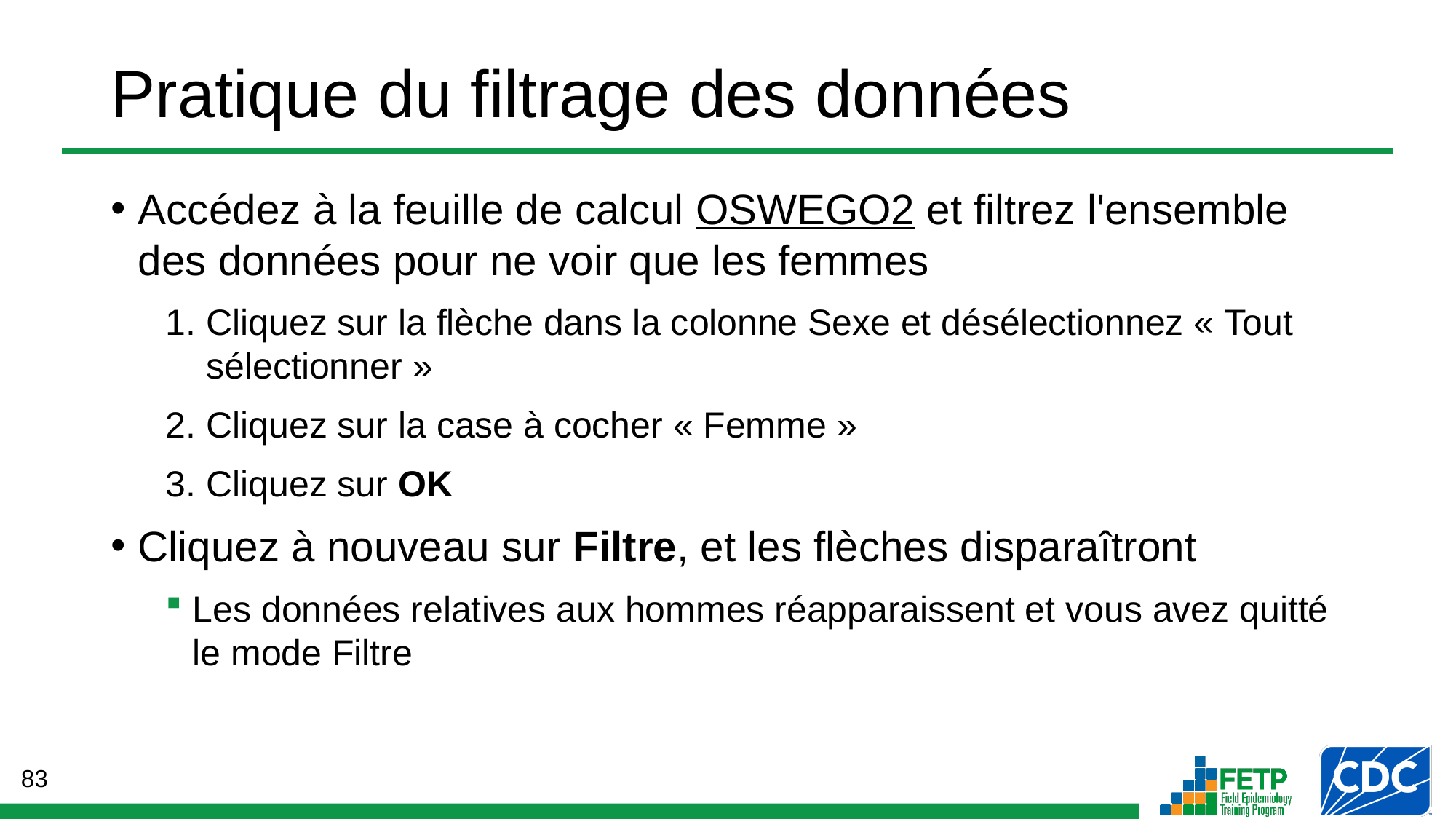

# Pratique du filtrage des données
Accédez à la feuille de calcul OSWEGO2 et filtrez l'ensemble des données pour ne voir que les femmes
Cliquez sur la flèche dans la colonne Sexe et désélectionnez « Tout sélectionner »
Cliquez sur la case à cocher « Femme »
Cliquez sur OK
Cliquez à nouveau sur Filtre, et les flèches disparaîtront
Les données relatives aux hommes réapparaissent et vous avez quitté le mode Filtre